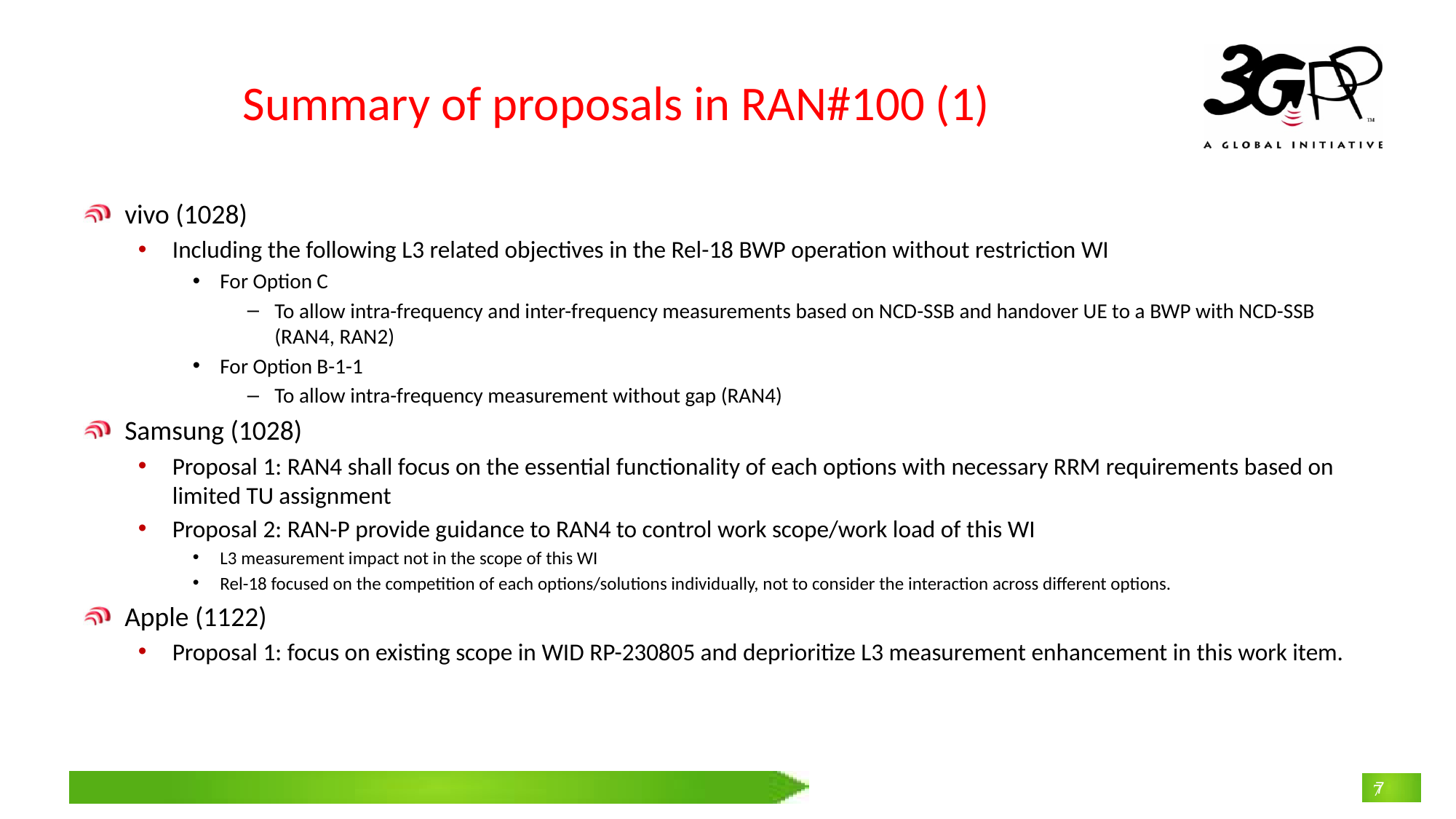

# Summary of proposals in RAN#100 (1)
vivo (1028)
Including the following L3 related objectives in the Rel-18 BWP operation without restriction WI
For Option C
To allow intra-frequency and inter-frequency measurements based on NCD-SSB and handover UE to a BWP with NCD-SSB (RAN4, RAN2)
For Option B-1-1
To allow intra-frequency measurement without gap (RAN4)
Samsung (1028)
Proposal 1: RAN4 shall focus on the essential functionality of each options with necessary RRM requirements based on limited TU assignment
Proposal 2: RAN-P provide guidance to RAN4 to control work scope/work load of this WI
L3 measurement impact not in the scope of this WI
Rel-18 focused on the competition of each options/solutions individually, not to consider the interaction across different options.
Apple (1122)
Proposal 1: focus on existing scope in WID RP-230805 and deprioritize L3 measurement enhancement in this work item.

7